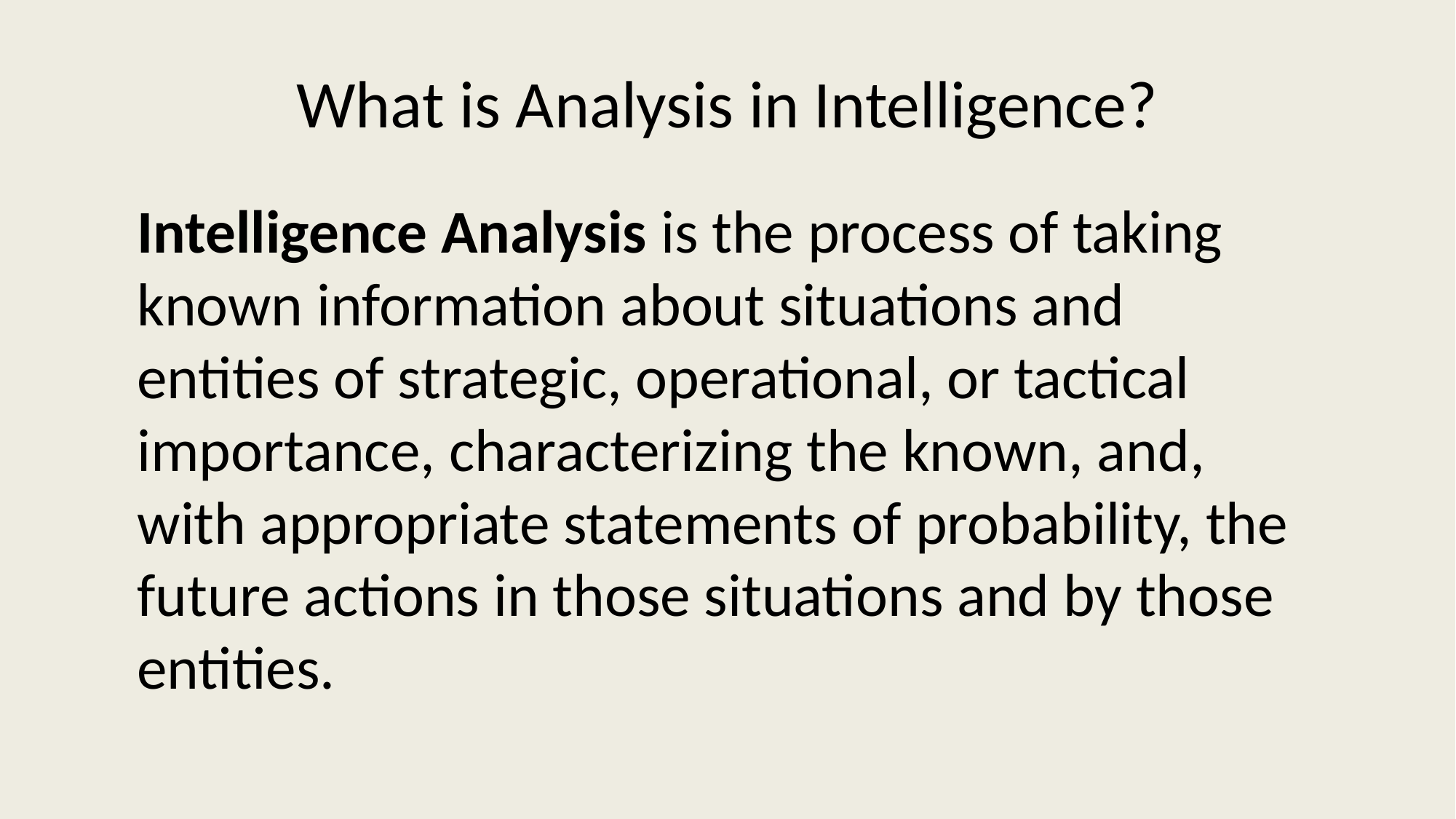

# What is Analysis in Intelligence?
Intelligence Analysis is the process of taking known information about situations and entities of strategic, operational, or tactical importance, characterizing the known, and, with appropriate statements of probability, the future actions in those situations and by those entities.